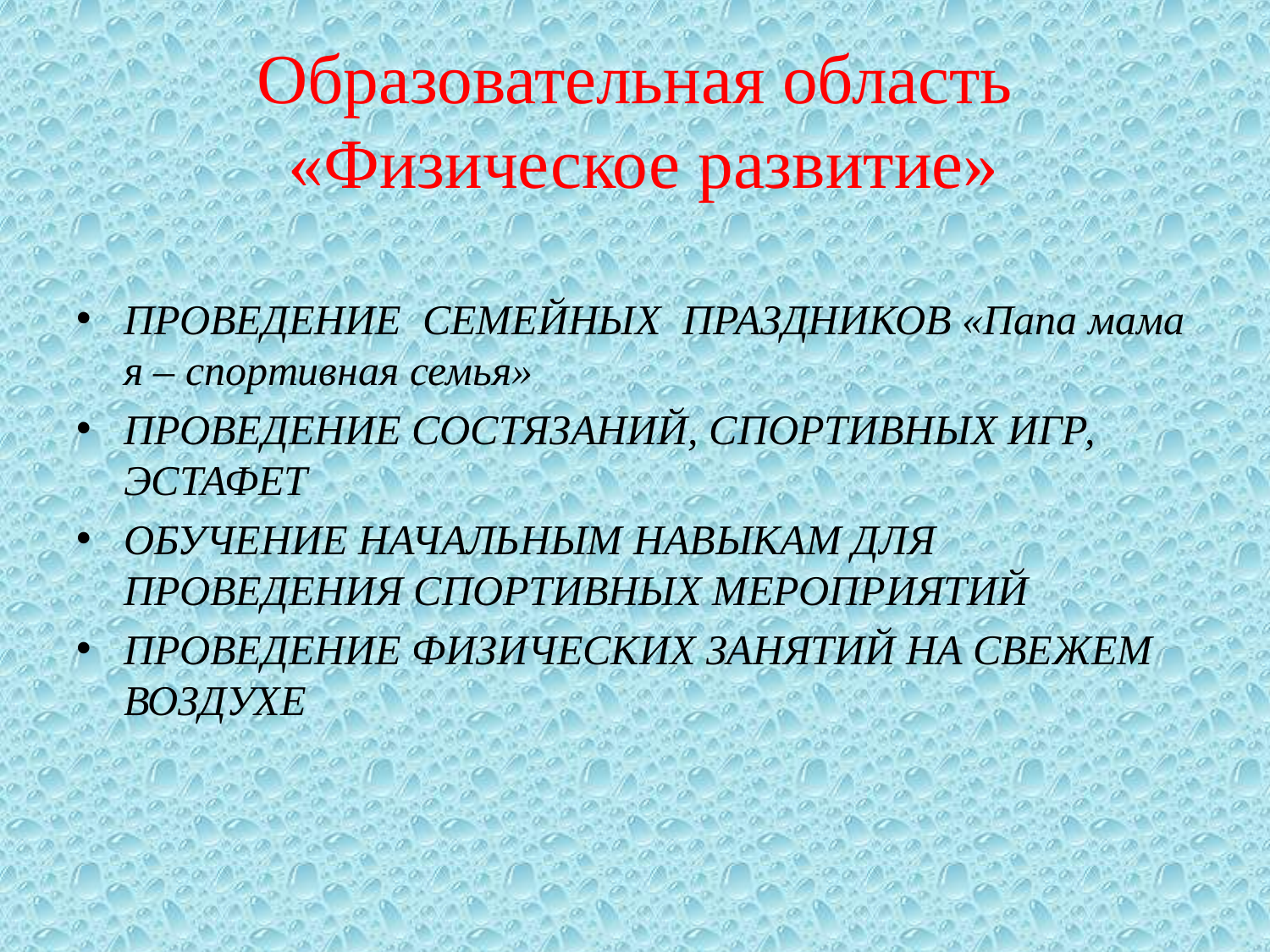

# Образовательная область «Физическое развитие»
ПРОВЕДЕНИЕ  СЕМЕЙНЫХ  ПРАЗДНИКОВ «Папа мама я – спортивная семья»
ПРОВЕДЕНИЕ СОСТЯЗАНИЙ, СПОРТИВНЫХ ИГР, ЭСТАФЕТ
ОБУЧЕНИЕ НАЧАЛЬНЫМ НАВЫКАМ ДЛЯ ПРОВЕДЕНИЯ СПОРТИВНЫХ МЕРОПРИЯТИЙ
ПРОВЕДЕНИЕ ФИЗИЧЕСКИХ ЗАНЯТИЙ НА СВЕЖЕМ ВОЗДУХЕ